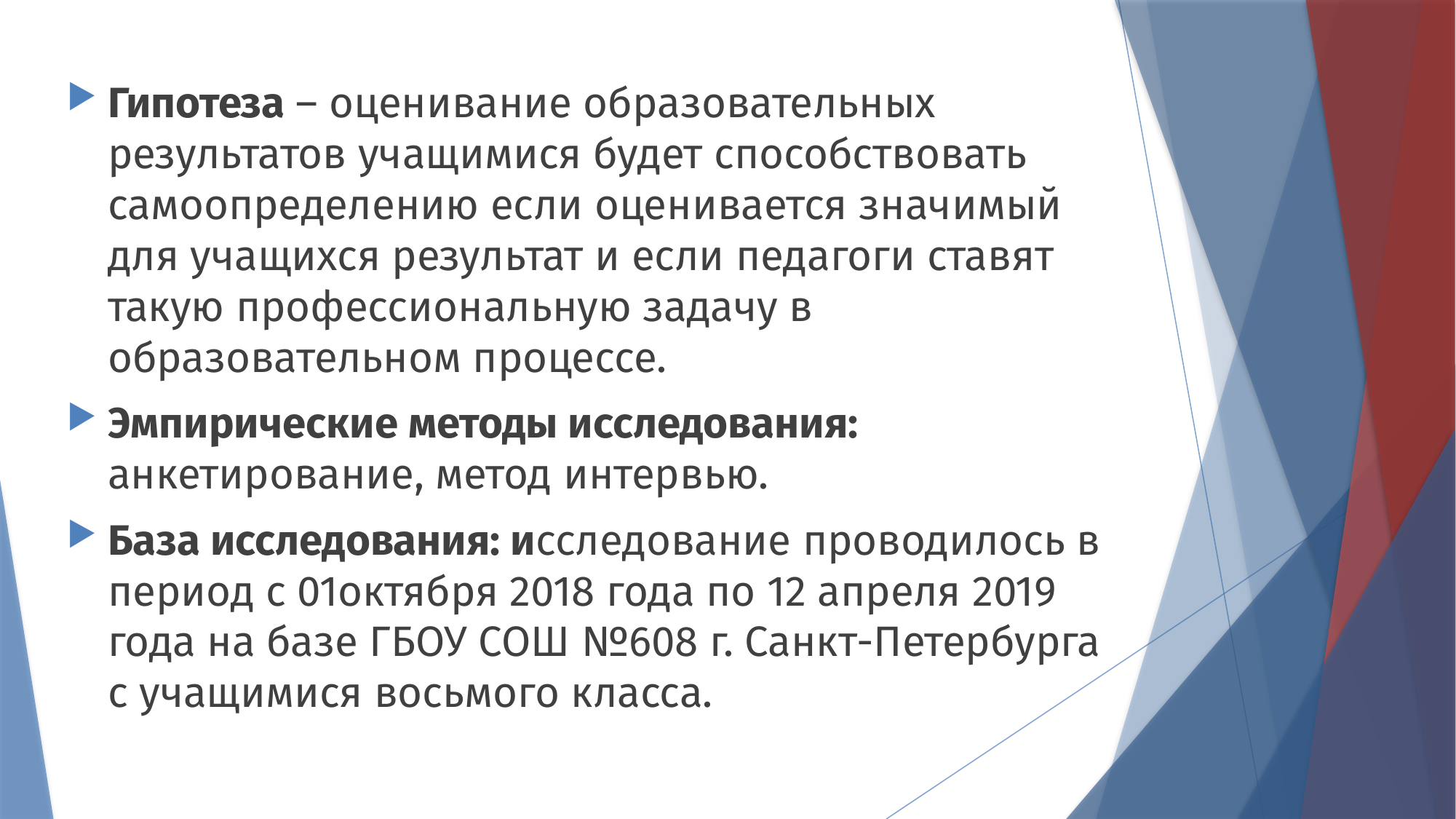

Гипотеза – оценивание образовательных результатов учащимися будет способствовать самоопределению если оценивается значимый для учащихся результат и если педагоги ставят такую профессиональную задачу в образовательном процессе.
Эмпирические методы исследования: анкетирование, метод интервью.
База исследования: исследование проводилось в период с 01октября 2018 года по 12 апреля 2019 года на базе ГБОУ СОШ №608 г. Санкт-Петербурга с учащимися восьмого класса.